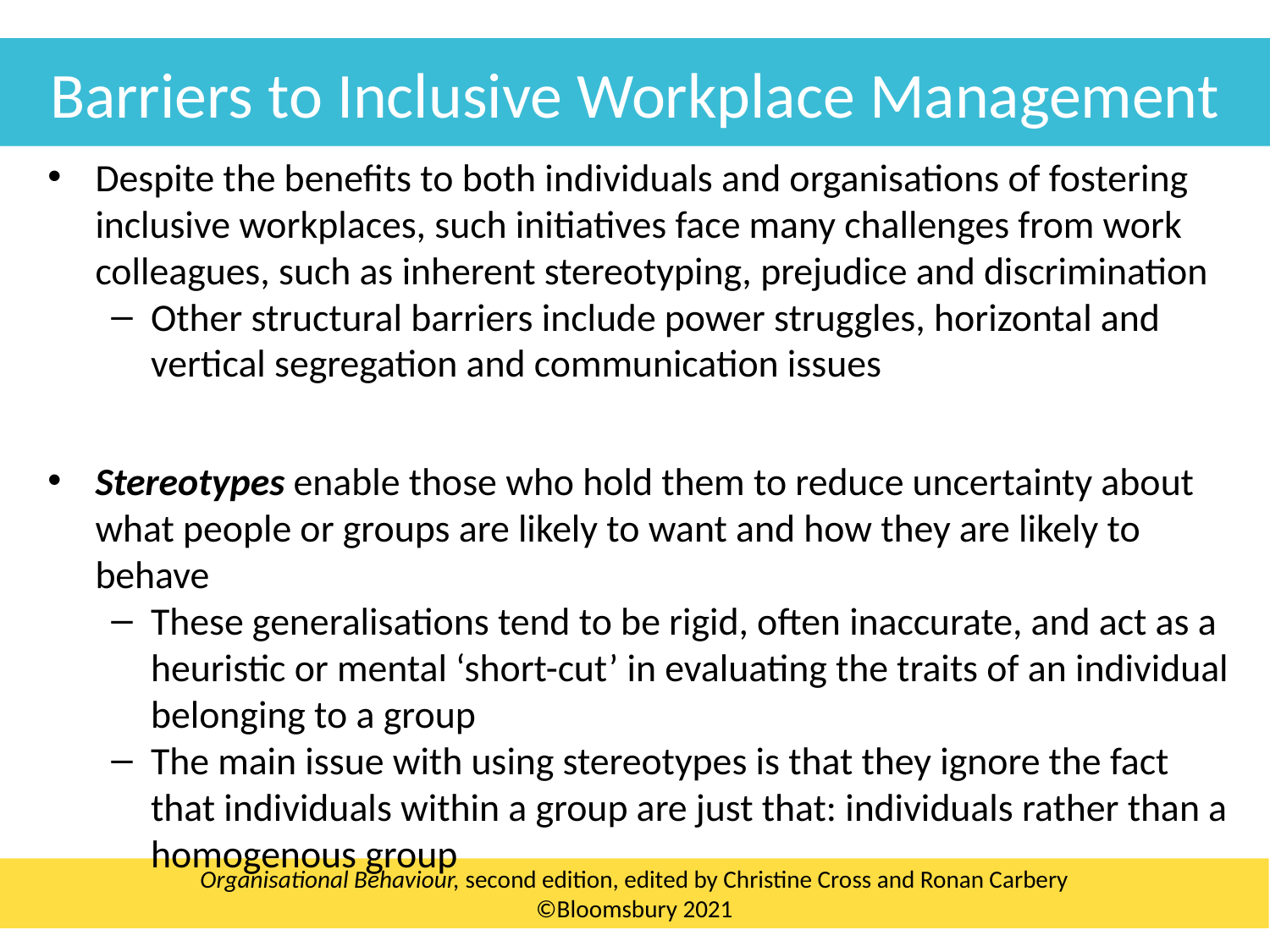

Barriers to Inclusive Workplace Management
Despite the benefits to both individuals and organisations of fostering inclusive workplaces, such initiatives face many challenges from work colleagues, such as inherent stereotyping, prejudice and discrimination
Other structural barriers include power struggles, horizontal and vertical segregation and communication issues

Stereotypes enable those who hold them to reduce uncertainty about what people or groups are likely to want and how they are likely to behave
These generalisations tend to be rigid, often inaccurate, and act as a heuristic or mental ‘short-cut’ in evaluating the traits of an individual belonging to a group
The main issue with using stereotypes is that they ignore the fact that individuals within a group are just that: individuals rather than a homogenous group